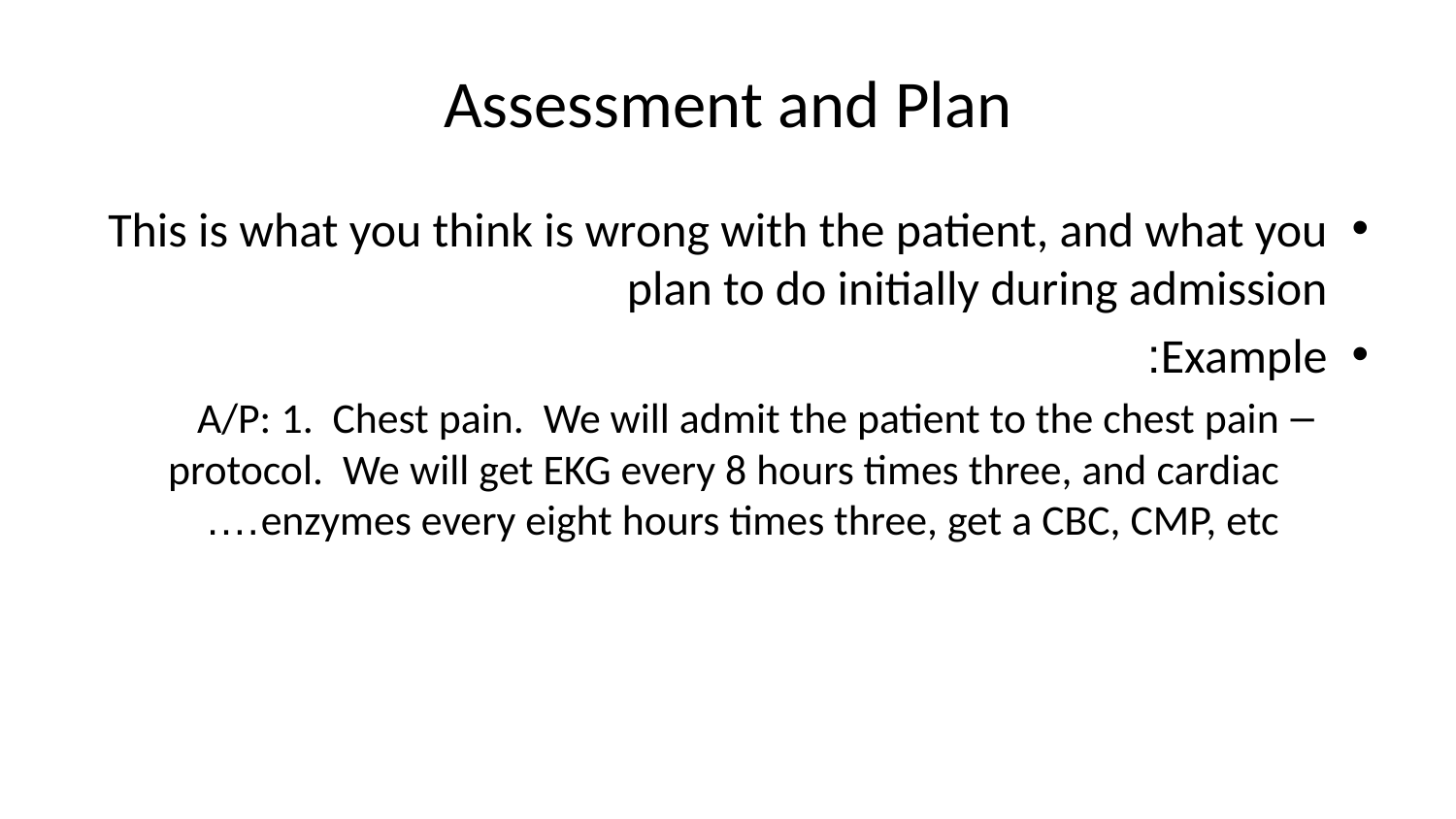

# Assessment and Plan
This is what you think is wrong with the patient, and what you plan to do initially during admission
Example:
A/P: 1.  Chest pain.  We will admit the patient to the chest pain protocol.  We will get EKG every 8 hours times three, and cardiac enzymes every eight hours times three, get a CBC, CMP, etc….